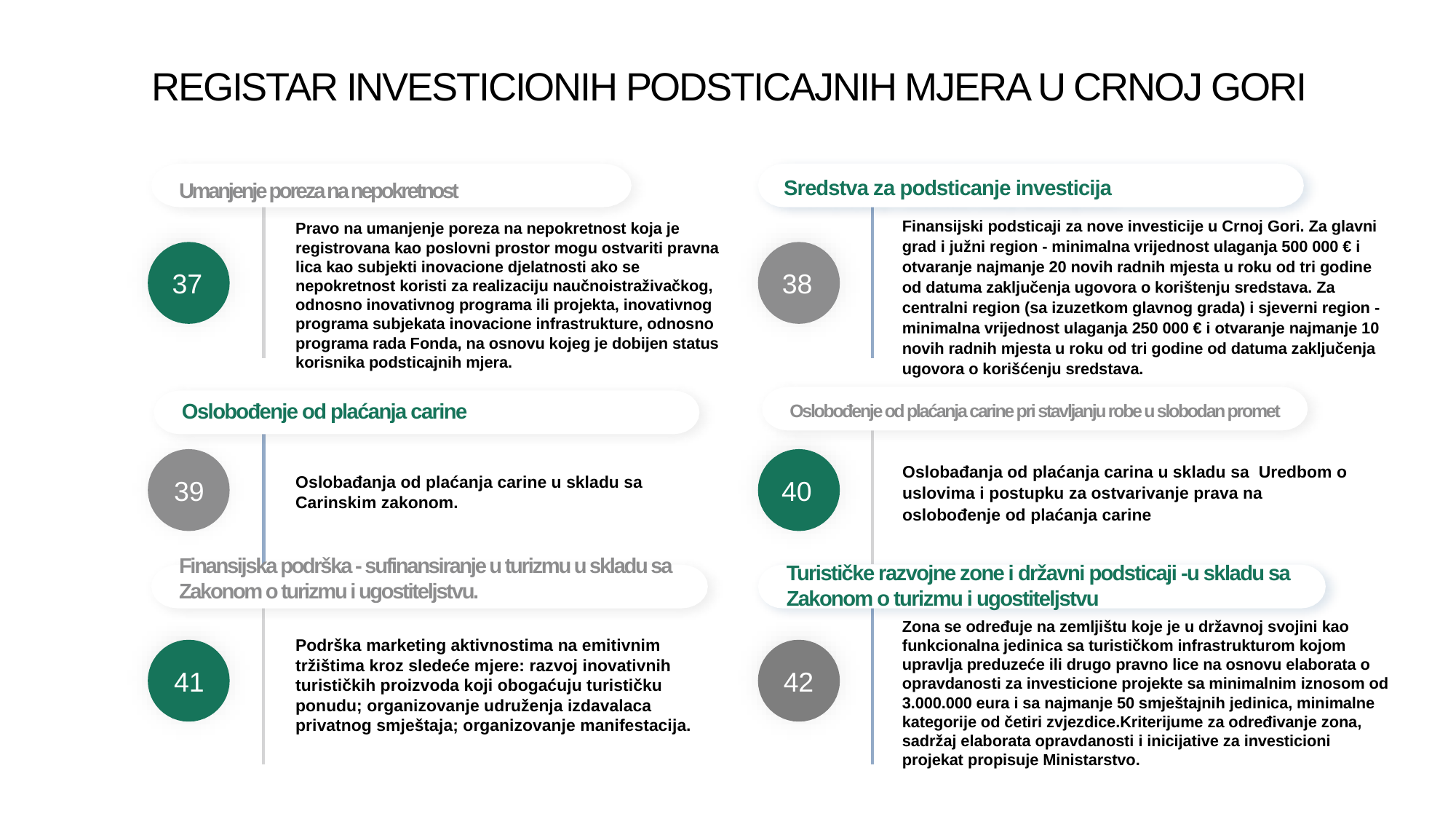

# REGISTAR INVESTICIONIH PODSTICAJNIH MJERA U CRNOJ GORI

Sredstva za podsticanje investicija
Umanjenje poreza na nepokretnost

Finansijski podsticaji za nove investicije u Crnoj Gori. Za glavni grad i južni region - minimalna vrijednost ulaganja 500 000 € i otvaranje najmanje 20 novih radnih mjesta u roku od tri godine od datuma zaključenja ugovora o korištenju sredstava. Za centralni region (sa izuzetkom glavnog grada) i sjeverni region - minimalna vrijednost ulaganja 250 000 € i otvaranje najmanje 10 novih radnih mjesta u roku od tri godine od datuma zaključenja ugovora o korišćenju sredstava.
Pravo na umanjenje poreza na nepokretnost koja je registrovana kao poslovni prostor mogu ostvariti pravna lica kao subjekti inovacione djelatnosti ako se nepokretnost koristi za realizaciju naučnoistraživačkog, odnosno inovativnog programa ili projekta, inovativnog programa subjekata inovacione infrastrukture, odnosno programa rada Fonda, na osnovu kojeg je dobijen status korisnika podsticajnih mjera.

37

38

Oslobođenje od plaćanja carine
Oslobođenje od plaćanja carine pri stavljanju robe u slobodan promet

39

40
Oslobađanja od plaćanja carina u skladu sa  Uredbom o uslovima i postupku za ostvarivanje prava na oslobođenje od plaćanja carine
39
Oslobađanja od plaćanja carine u skladu sa Carinskim zakonom.
Finansijska podrška - sufinansiranje u turizmu u skladu sa Zakonom o turizmu i ugostiteljstvu.

Turističke razvojne zone i državni podsticaji -u skladu sa Zakonom o turizmu i ugostiteljstvu

Zona se određuje na zemljištu koje je u državnoj svojini kao funkcionalna jedinica sa turističkom infrastrukturom kojom upravlja preduzeće ili drugo pravno lice na osnovu elaborata o opravdanosti za investicione projekte sa minimalnim iznosom od 3.000.000 eura i sa najmanje 50 smještajnih jedinica, minimalne kategorije od četiri zvjezdice.Kriterijume za određivanje zona, sadržaj elaborata opravdanosti i inicijative za investicioni projekat propisuje Ministarstvo.

41

42
Podrška marketing aktivnostima na emitivnim tržištima kroz sledeće mjere: razvoj inovativnih turističkih proizvoda koji obogaćuju turističku ponudu; organizovanje udruženja izdavalaca privatnog smještaja; organizovanje manifestacija.